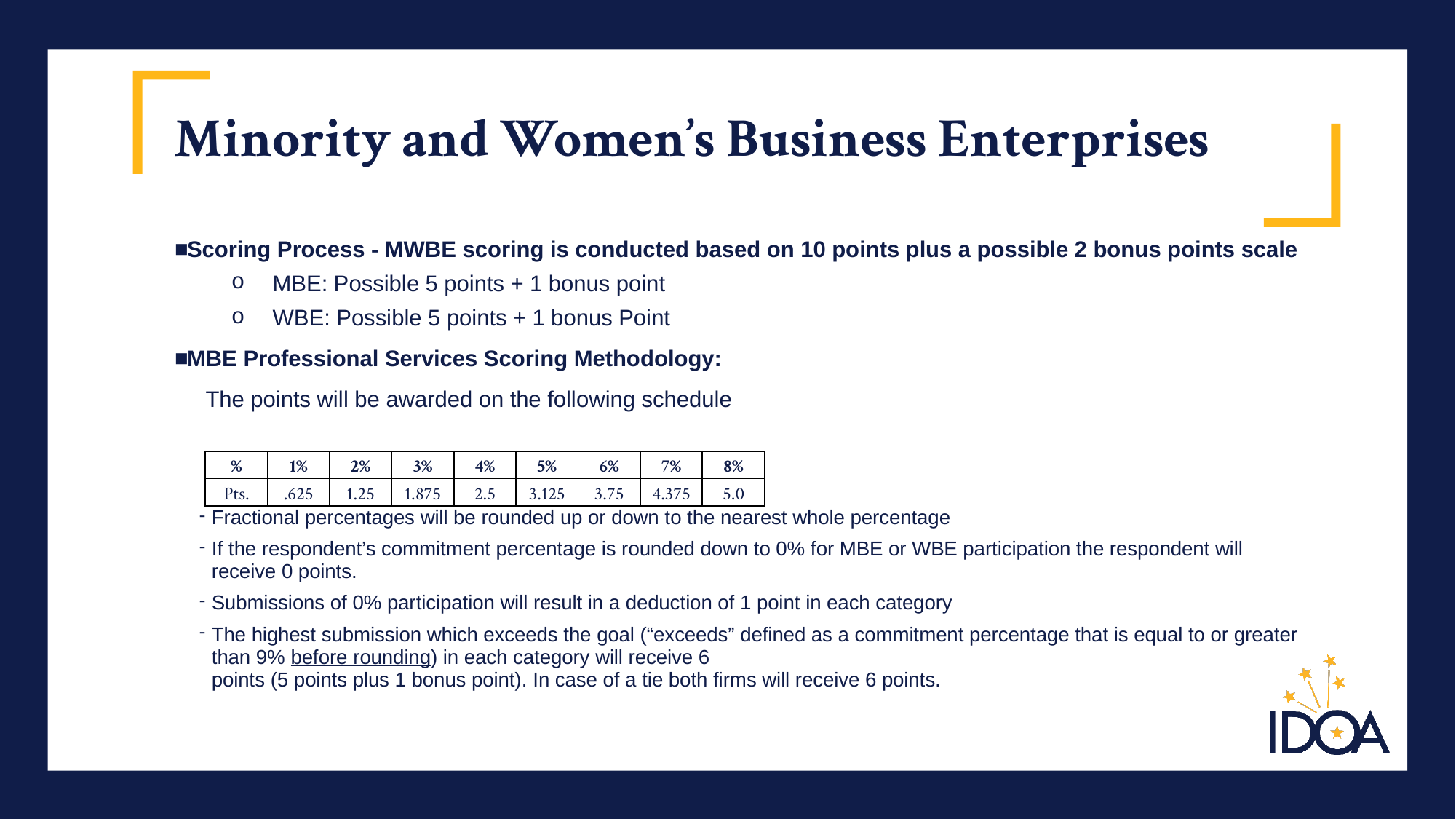

# Minority and Women’s Business Enterprises
Scoring Process - MWBE scoring is conducted based on 10 points plus a possible 2 bonus points scale
MBE: Possible 5 points + 1 bonus point
WBE: Possible 5 points + 1 bonus Point
MBE Professional Services Scoring Methodology:
     The points will be awarded on the following schedule

Fractional percentages will be rounded up or down to the nearest whole percentage
If the respondent’s commitment percentage is rounded down to 0% for MBE or WBE participation the respondent will receive 0 points.
Submissions of 0% participation will result in a deduction of 1 point in each category
The highest submission which exceeds the goal (“exceeds” defined as a commitment percentage that is equal to or greater than 9% before rounding) in each category will receive 6
points (5 points plus 1 bonus point). In case of a tie both firms will receive 6 points.

| % | 1% | 2% | 3% | 4% | 5% | 6% | 7% | 8% |
| --- | --- | --- | --- | --- | --- | --- | --- | --- |
| Pts. | .625 | 1.25 | 1.875 | 2.5 | 3.125 | 3.75 | 4.375 | 5.0 |